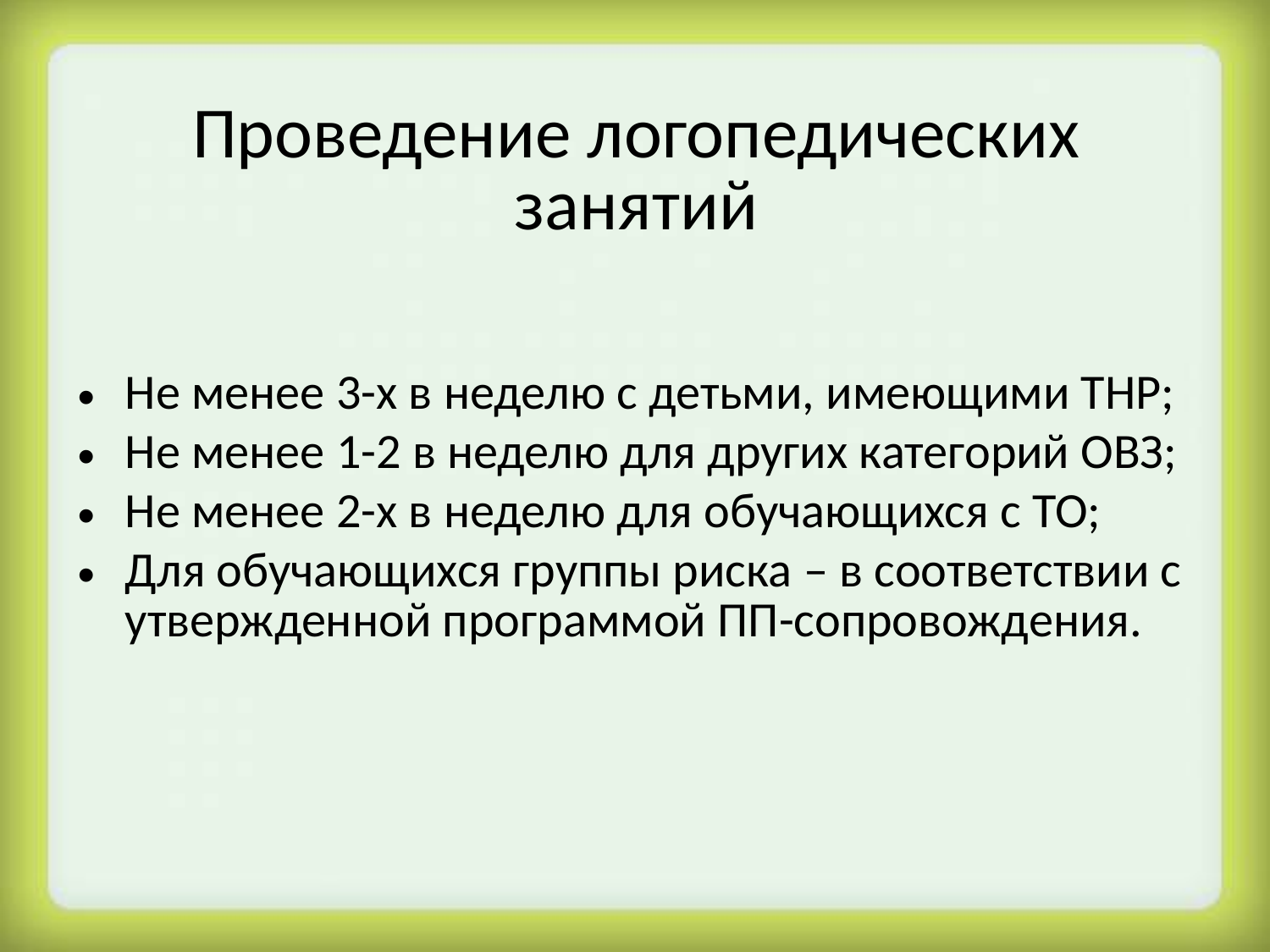

# Проведение логопедических занятий
Не менее 3-х в неделю с детьми, имеющими ТНР;
Не менее 1-2 в неделю для других категорий ОВЗ;
Не менее 2-х в неделю для обучающихся с ТО;
Для обучающихся группы риска – в соответствии с утвержденной программой ПП-сопровождения.